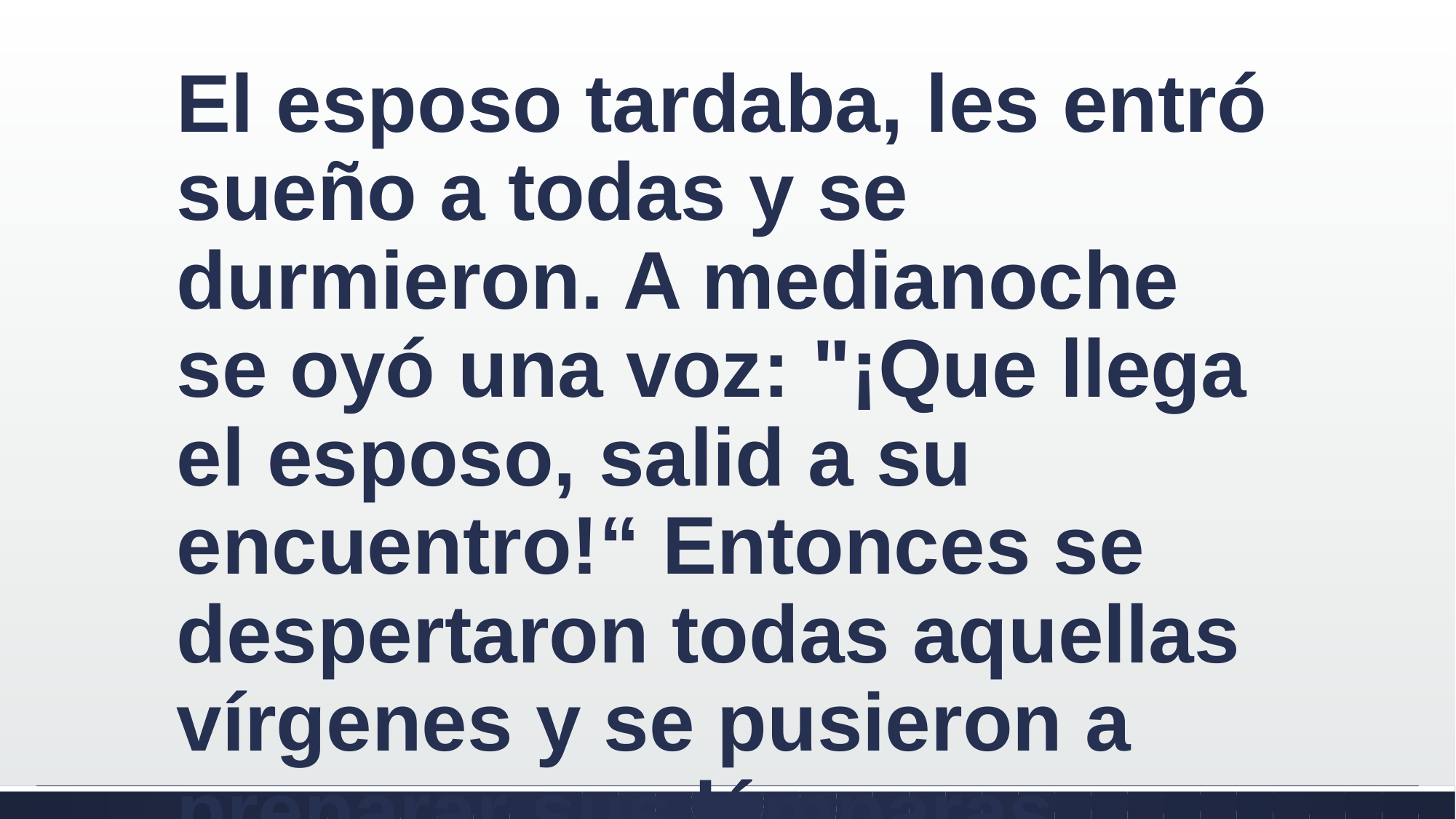

#
El esposo tardaba, les entró sueño a todas y se durmieron. A medianoche se oyó una voz: "¡Que llega el esposo, salid a su encuentro!“ Entonces se despertaron todas aquellas vírgenes y se pusieron a preparar sus lámparas.